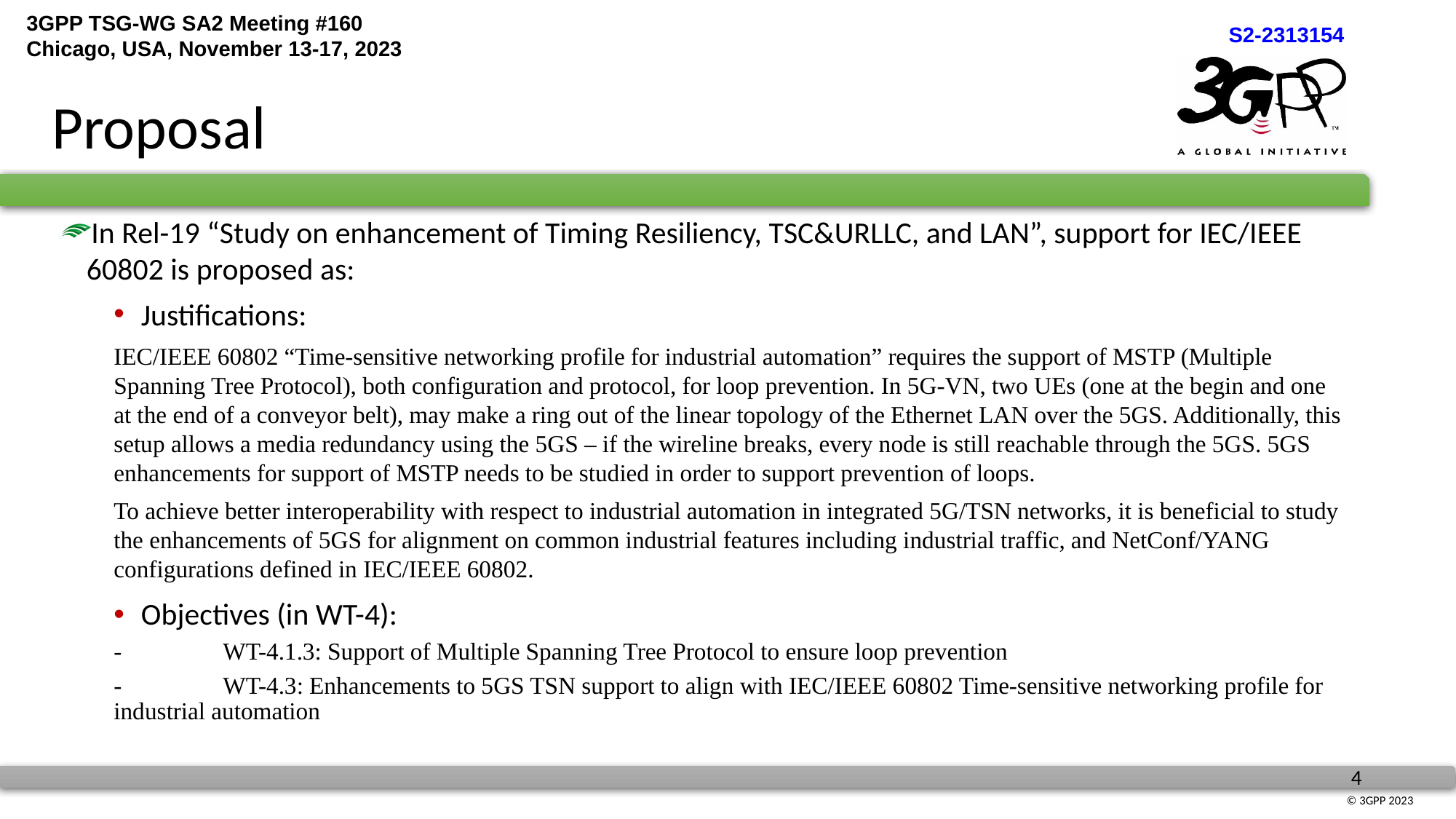

# Proposal
In Rel-19 “Study on enhancement of Timing Resiliency, TSC&URLLC, and LAN”, support for IEC/IEEE 60802 is proposed as:
Justifications:
IEC/IEEE 60802 “Time-sensitive networking profile for industrial automation” requires the support of MSTP (Multiple Spanning Tree Protocol), both configuration and protocol, for loop prevention. In 5G-VN, two UEs (one at the begin and one at the end of a conveyor belt), may make a ring out of the linear topology of the Ethernet LAN over the 5GS. Additionally, this setup allows a media redundancy using the 5GS – if the wireline breaks, every node is still reachable through the 5GS. 5GS enhancements for support of MSTP needs to be studied in order to support prevention of loops.
To achieve better interoperability with respect to industrial automation in integrated 5G/TSN networks, it is beneficial to study the enhancements of 5GS for alignment on common industrial features including industrial traffic, and NetConf/YANG configurations defined in IEC/IEEE 60802.
Objectives (in WT-4):
-	WT-4.1.3: Support of Multiple Spanning Tree Protocol to ensure loop prevention
-	WT-4.3: Enhancements to 5GS TSN support to align with IEC/IEEE 60802 Time-sensitive networking profile for industrial automation